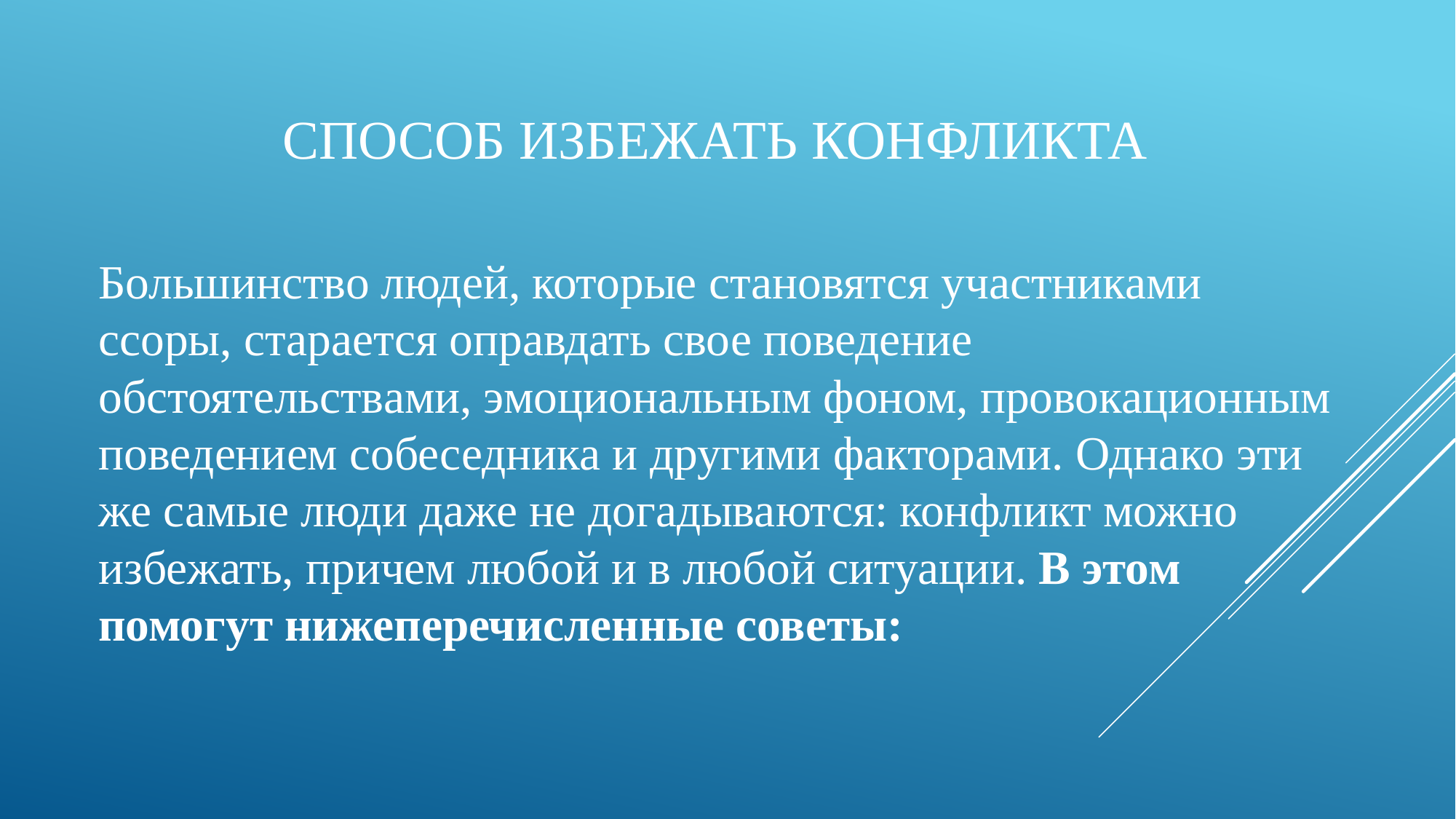

# Способ избежать конфликта
Большинство людей, которые становятся участниками ссоры, старается оправдать свое поведение обстоятельствами, эмоциональным фоном, провокационным поведением собеседника и другими факторами. Однако эти же самые люди даже не догадываются: конфликт можно избежать, причем любой и в любой ситуации. В этом помогут нижеперечисленные советы: